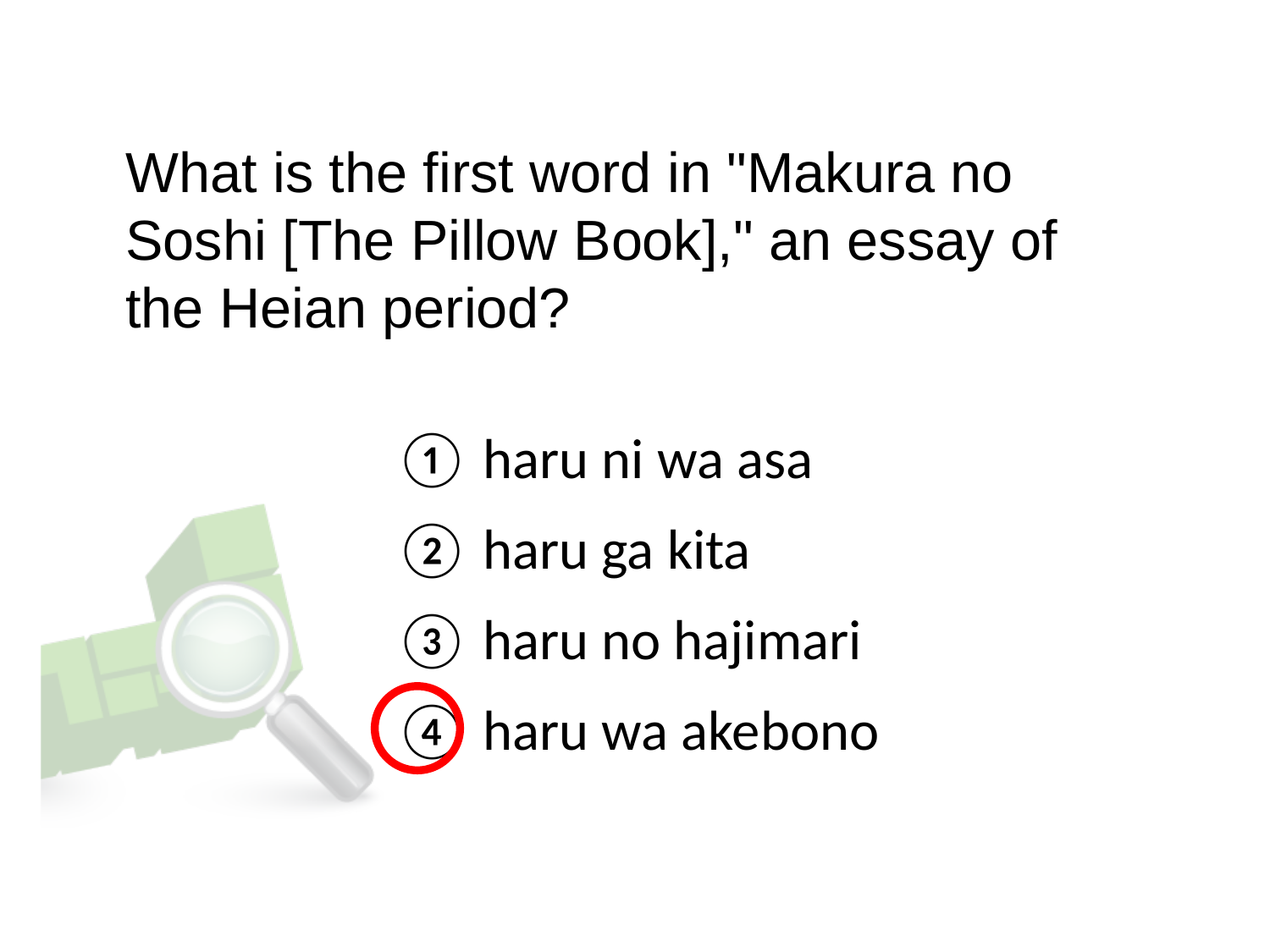

What is the first word in "Makura no Soshi [The Pillow Book]," an essay of the Heian period?
① haru ni wa asa
② haru ga kita
③ haru no hajimari
④ haru wa akebono